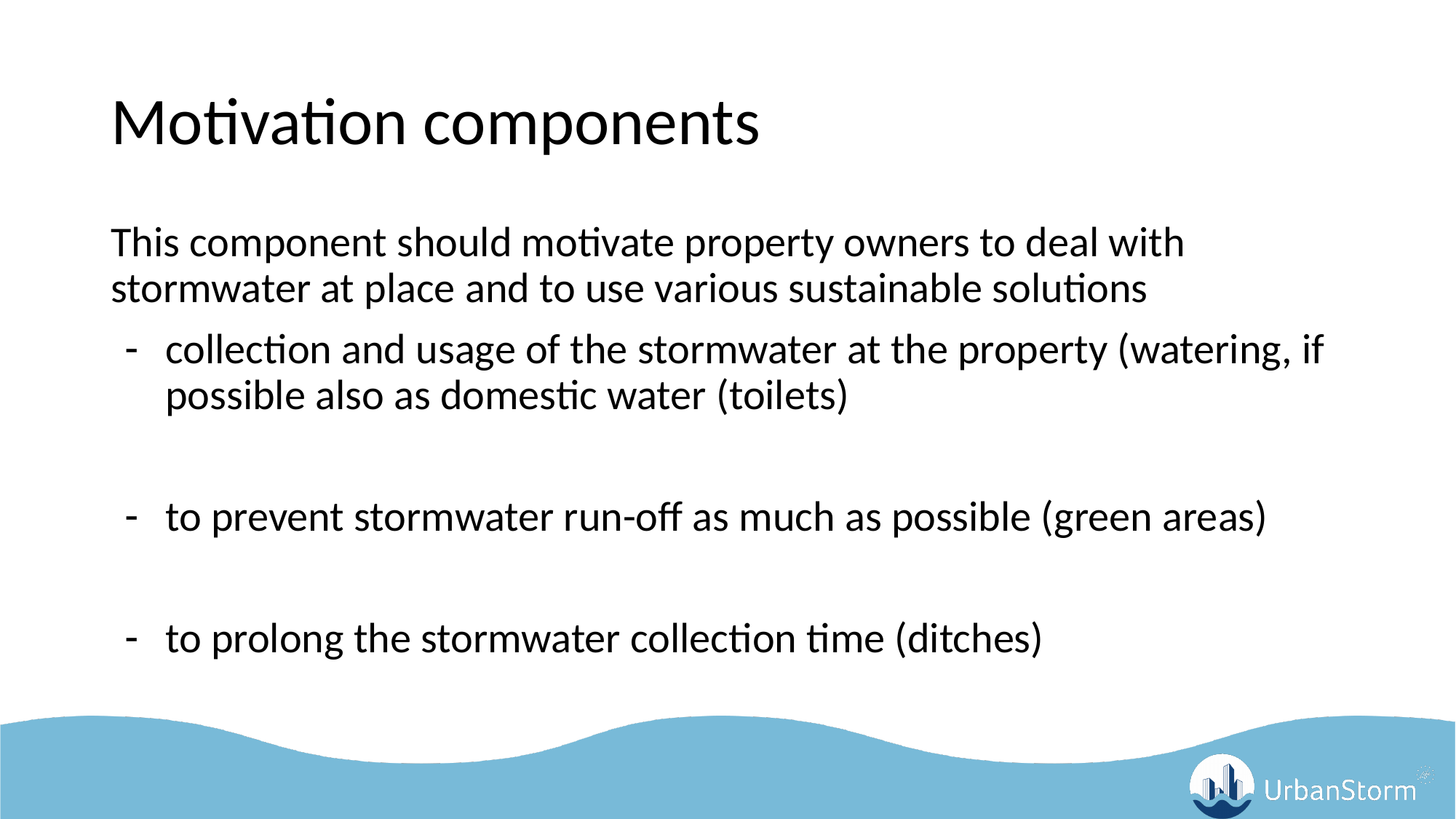

# Motivation components
This component should motivate property owners to deal with stormwater at place and to use various sustainable solutions
collection and usage of the stormwater at the property (watering, if possible also as domestic water (toilets)

to prevent stormwater run-off as much as possible (green areas)

to prolong the stormwater collection time (ditches)